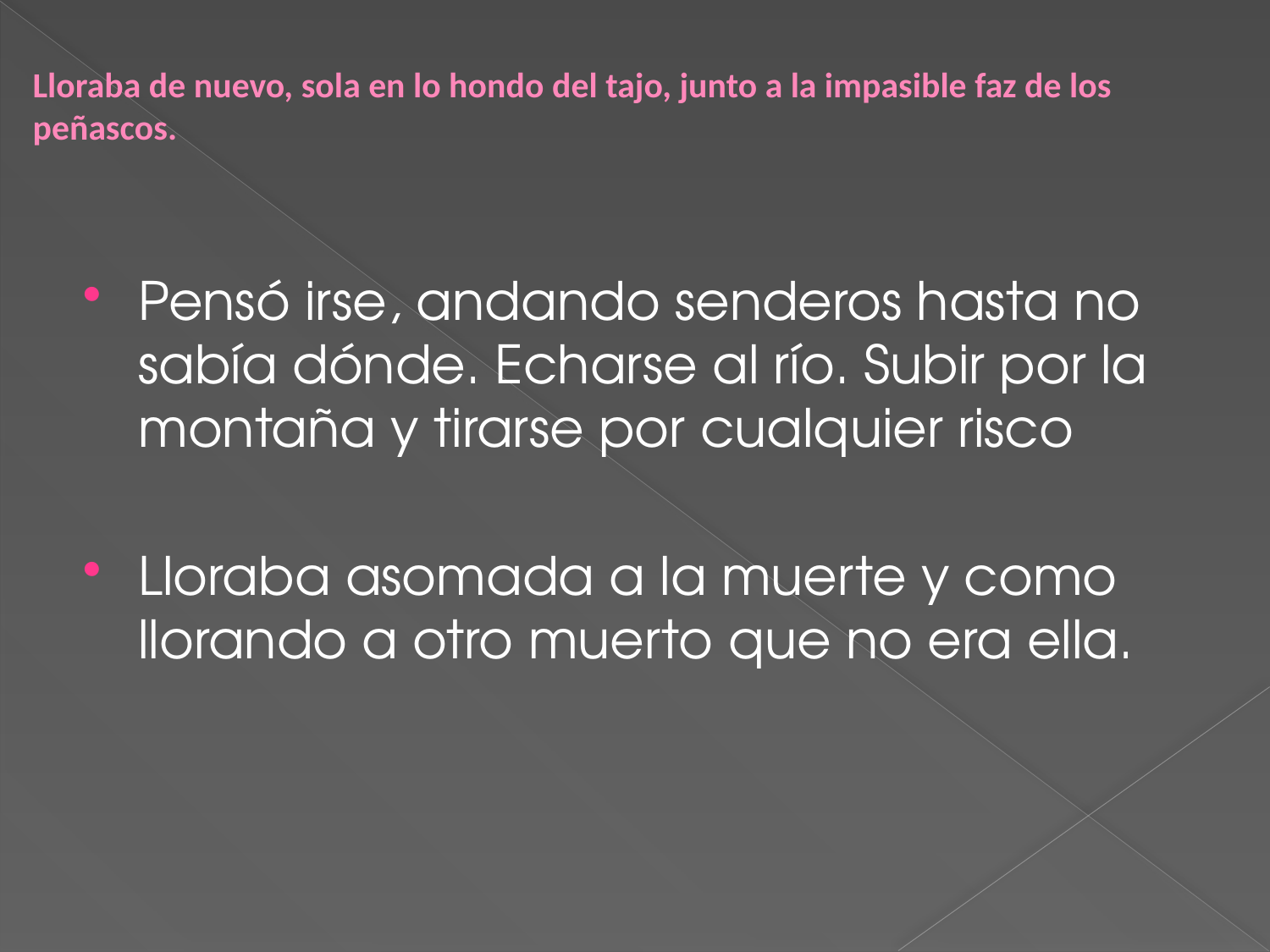

Lloraba de nuevo, sola en lo hondo del tajo, junto a la impasible faz de los peñascos.
Pensó irse, andando senderos hasta no sabía dónde. Echarse al río. Subir por la montaña y tirarse por cualquier risco

Lloraba asomada a la muerte y como llorando a otro muerto que no era ella.